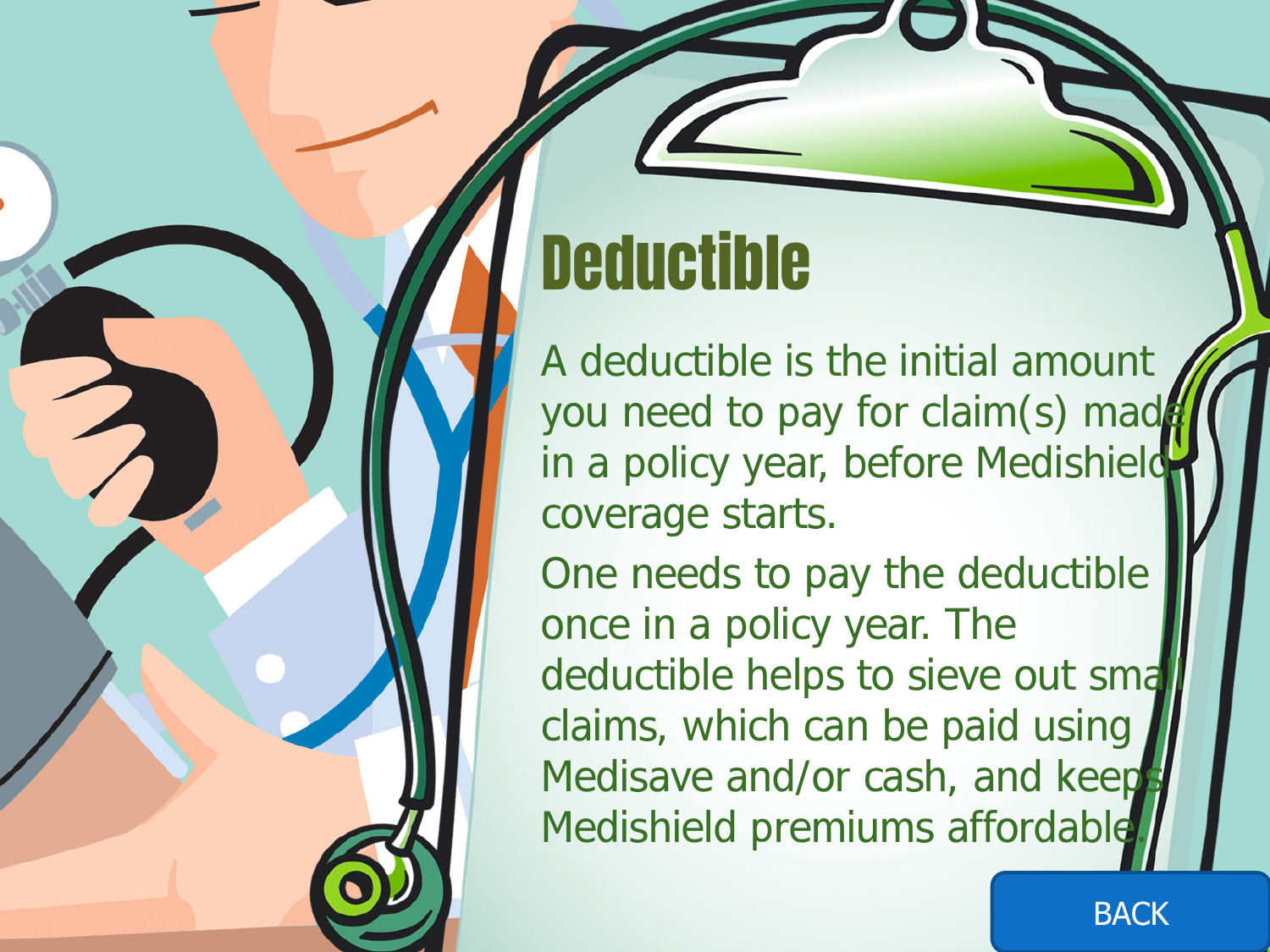

# Deductible
A deductible is the initial amount you need to pay for claim(s) made in a policy year, before Medishield coverage starts.
One needs to pay the deductible once in a policy year. The deductible helps to sieve out small claims, which can be paid using Medisave and/or cash, and keeps Medishield premiums affordable.
BACK